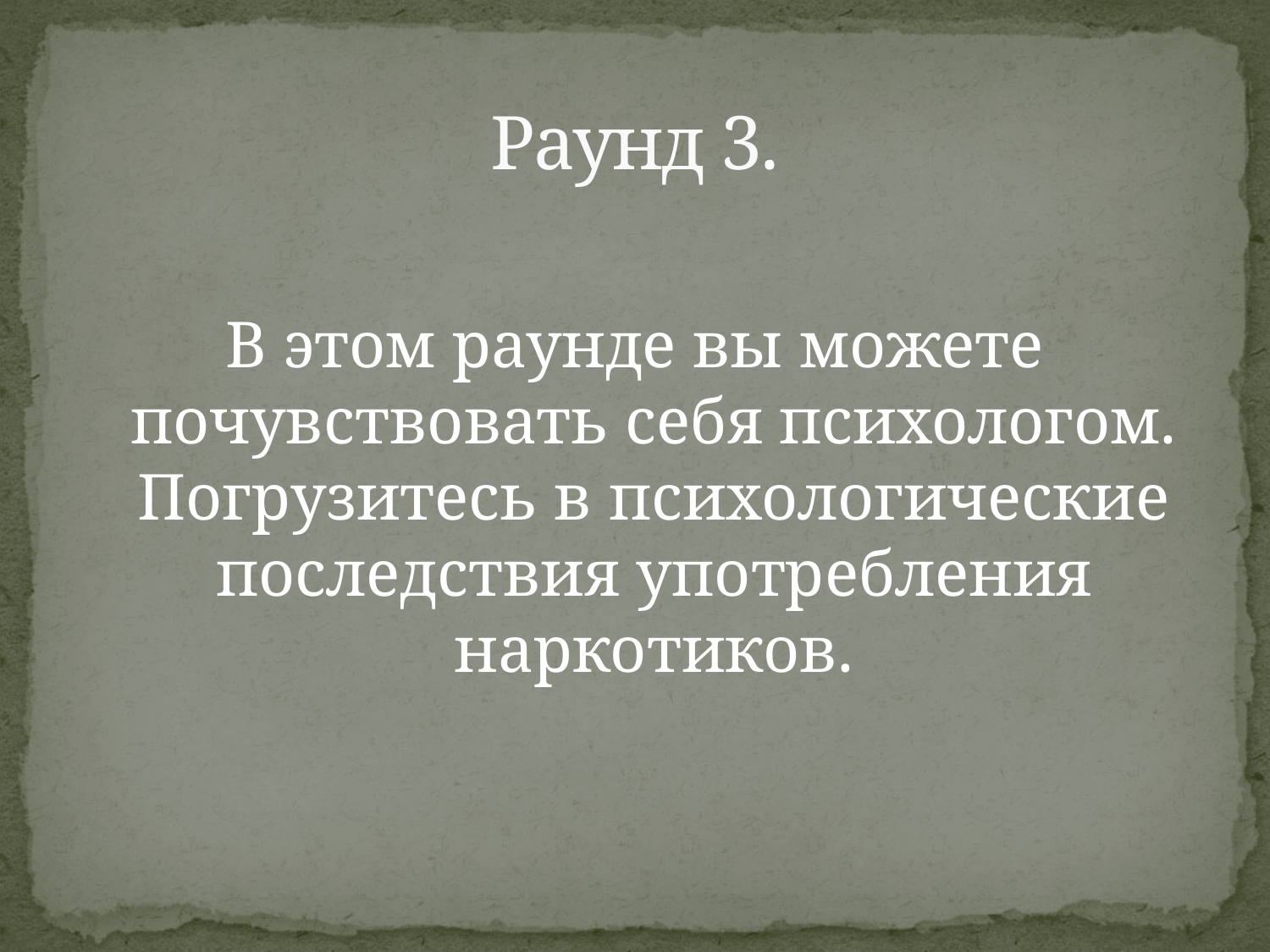

# Раунд 3.

В этом раунде вы можете почувствовать себя психологом. Погрузитесь в психологические последствия употребления наркотиков.